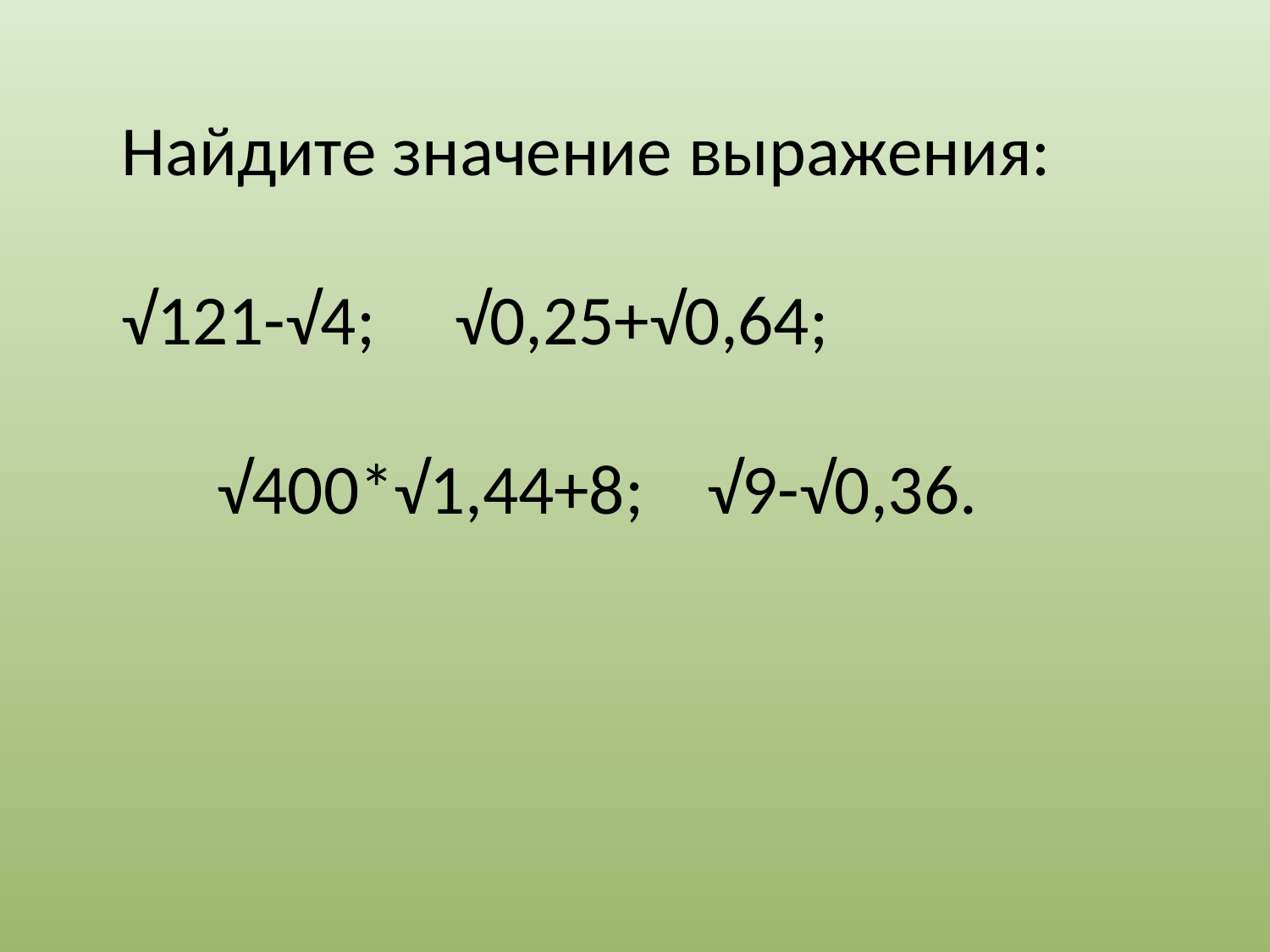

Найдите значение выражения:

√121-√4;     √0,25+√0,64;

      √400*√1,44+8;    √9-√0,36.